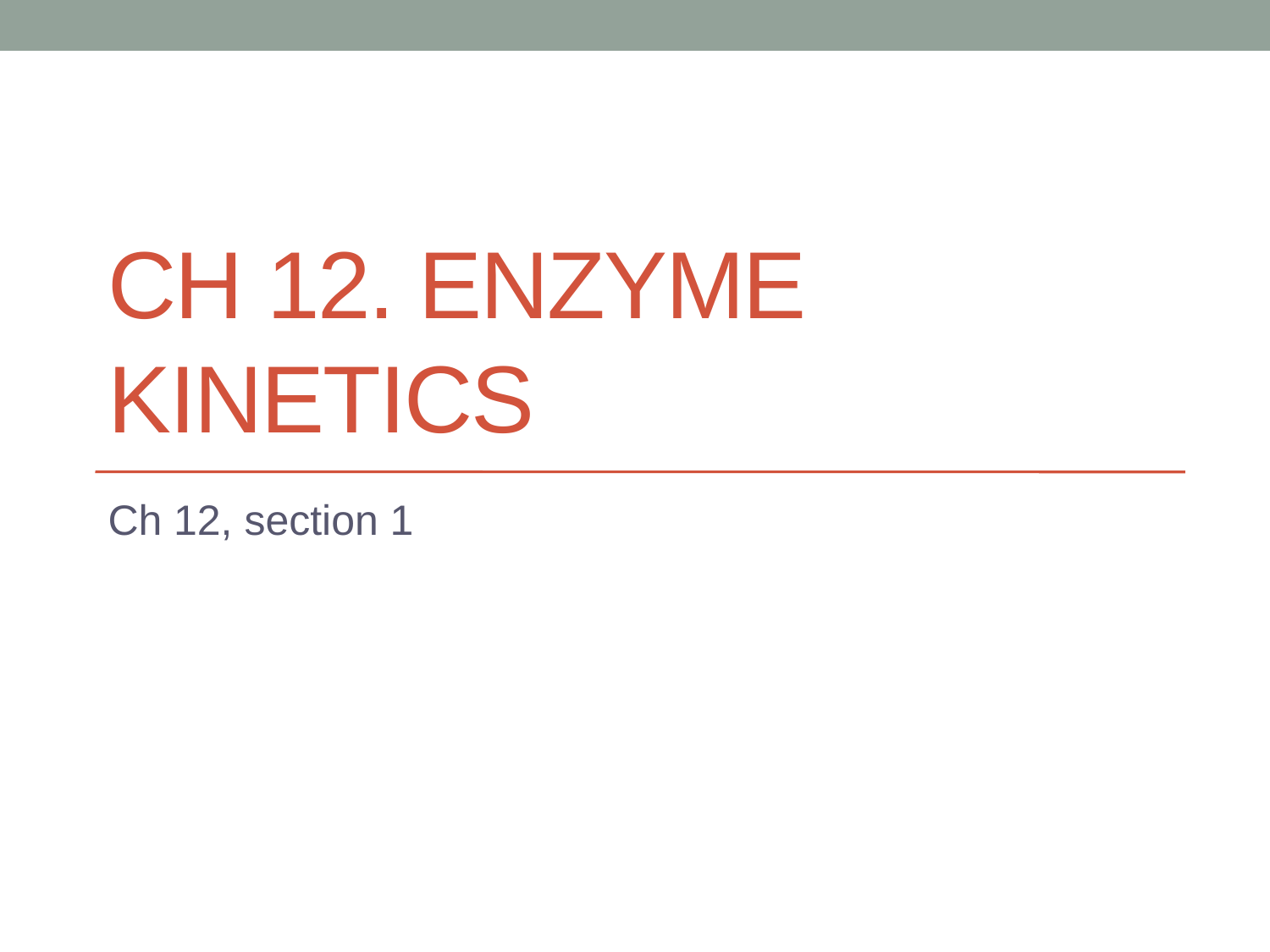

# Ch 12. Enzyme Kinetics
Ch 12, section 1